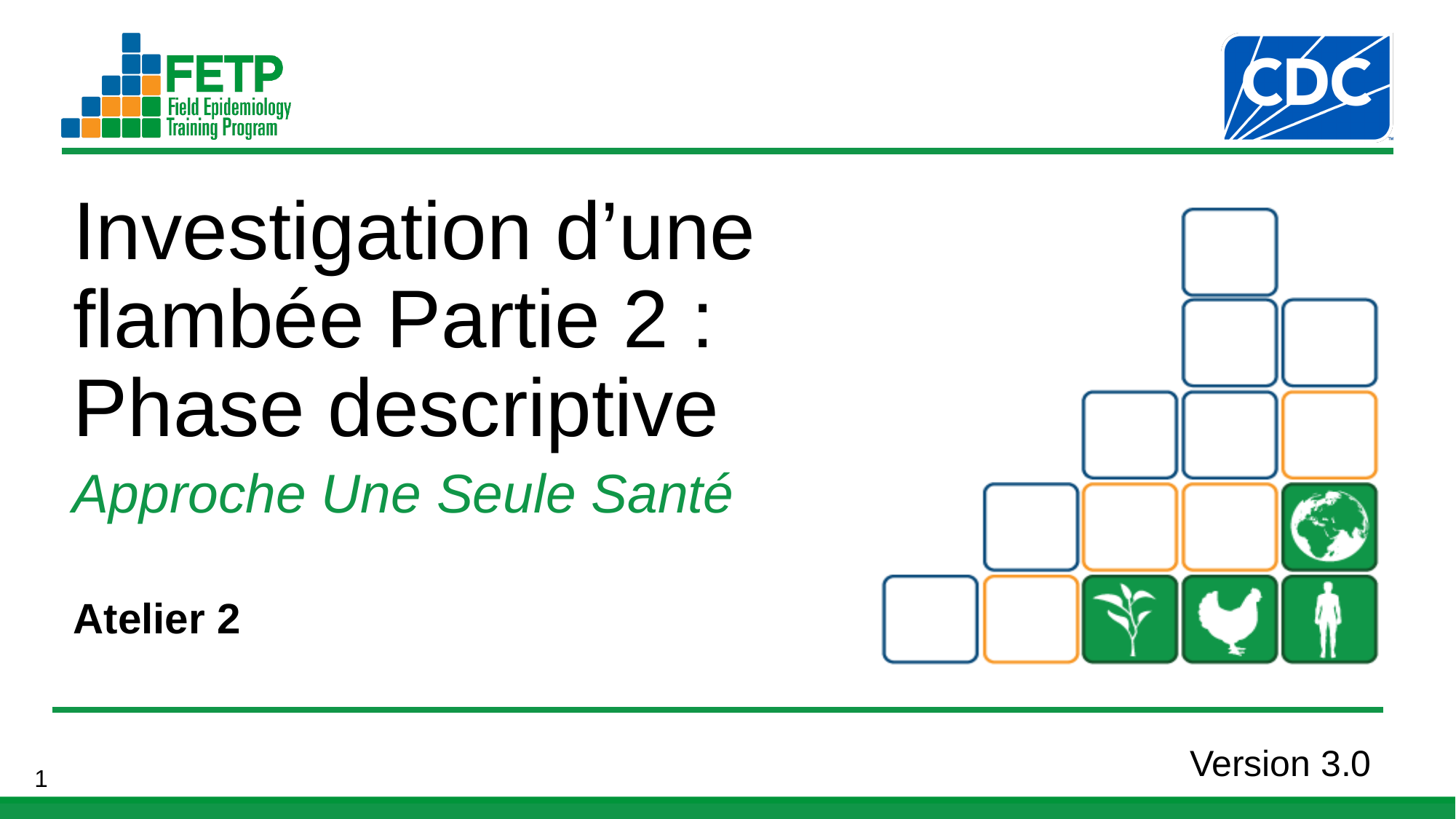

Investigation d’une flambée Partie 2 :
Phase descriptive
Atelier 2